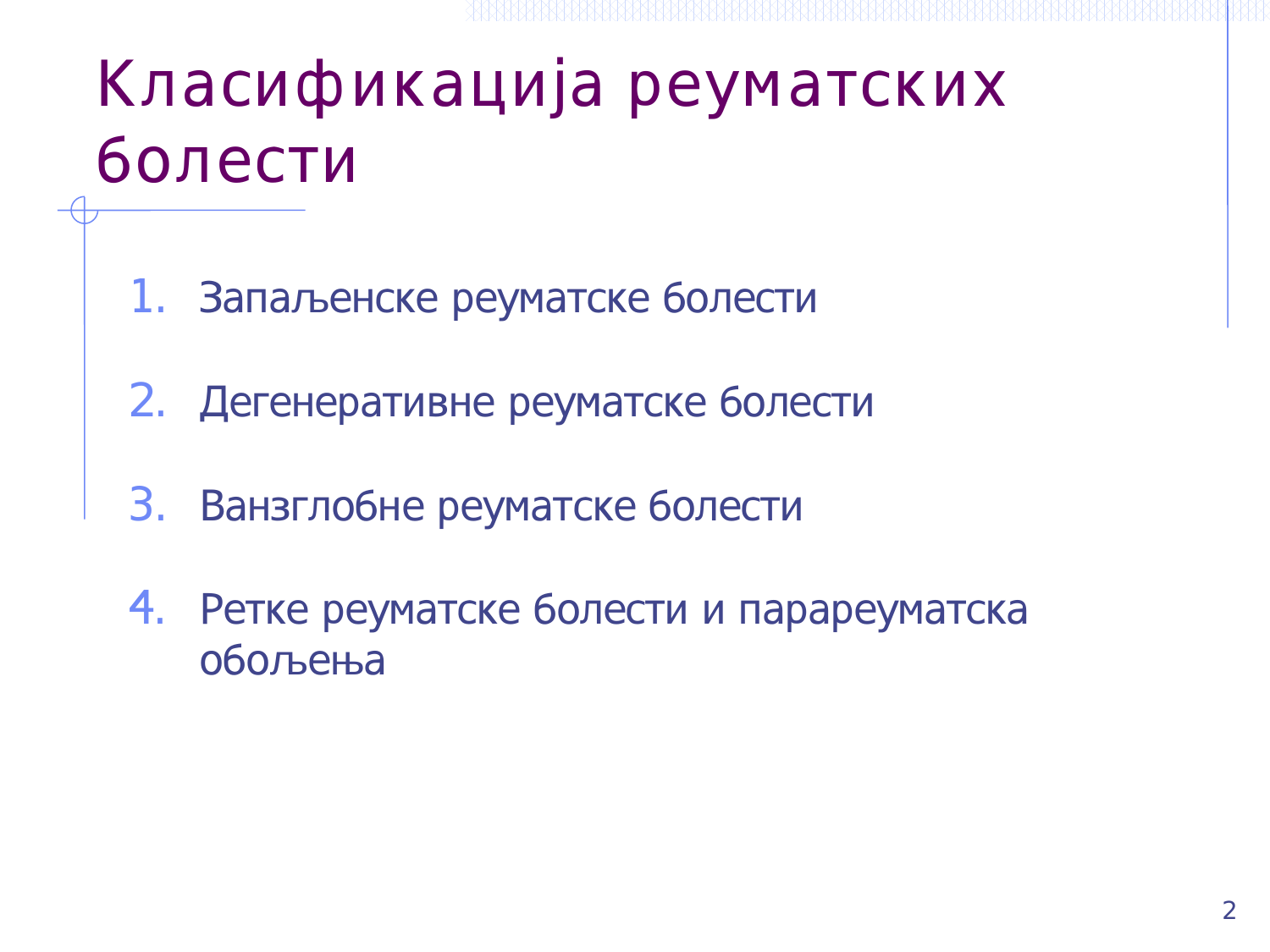

# Класификација реуматских болести
Запаљенске реуматске болести
Дегенеративне реуматске болести
Ванзглобне реуматске болести
Ретке реуматске болести и парареуматска обољења

2